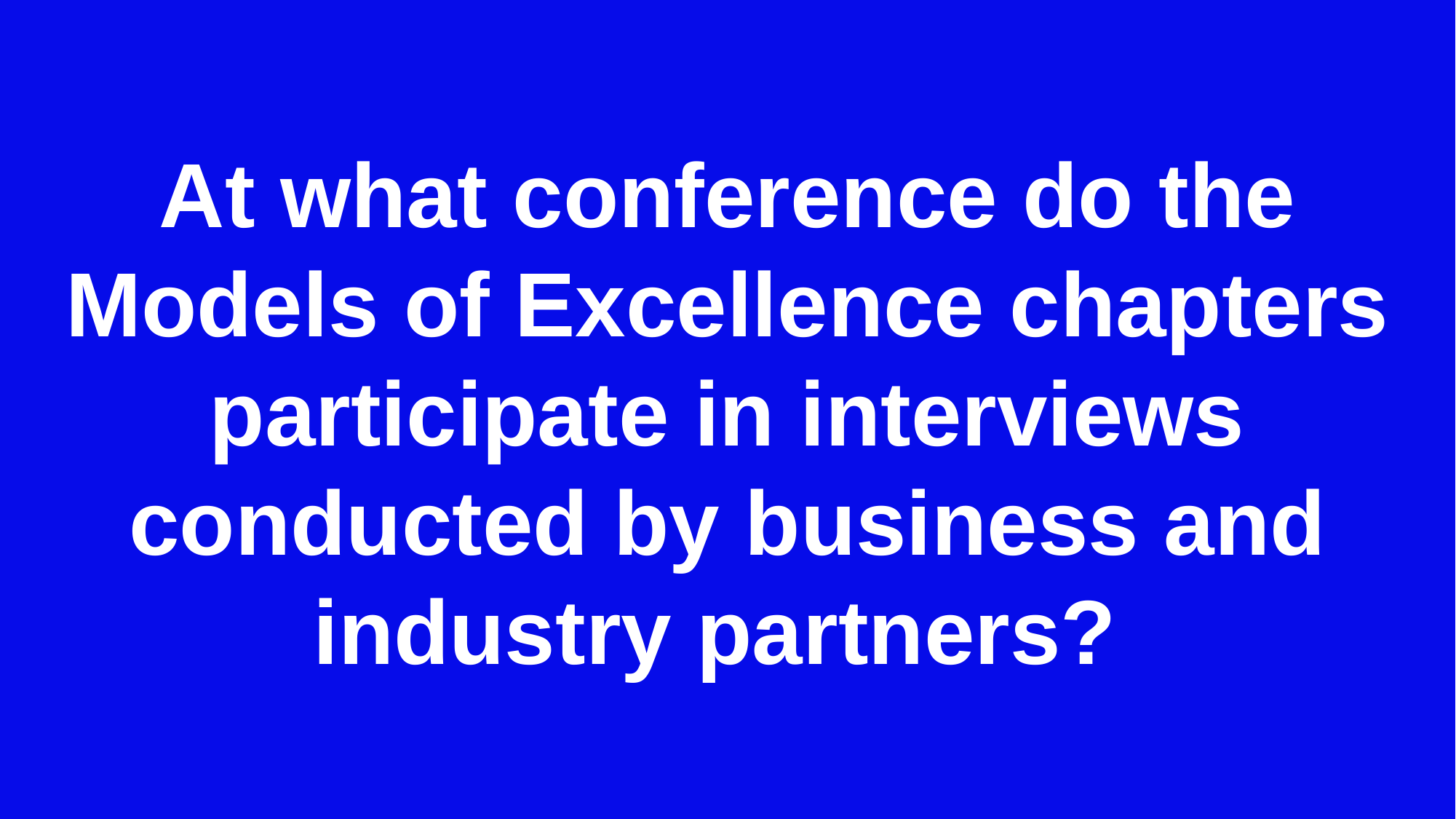

At what conference do the Models of Excellence chapters participate in interviews conducted by business and industry partners?